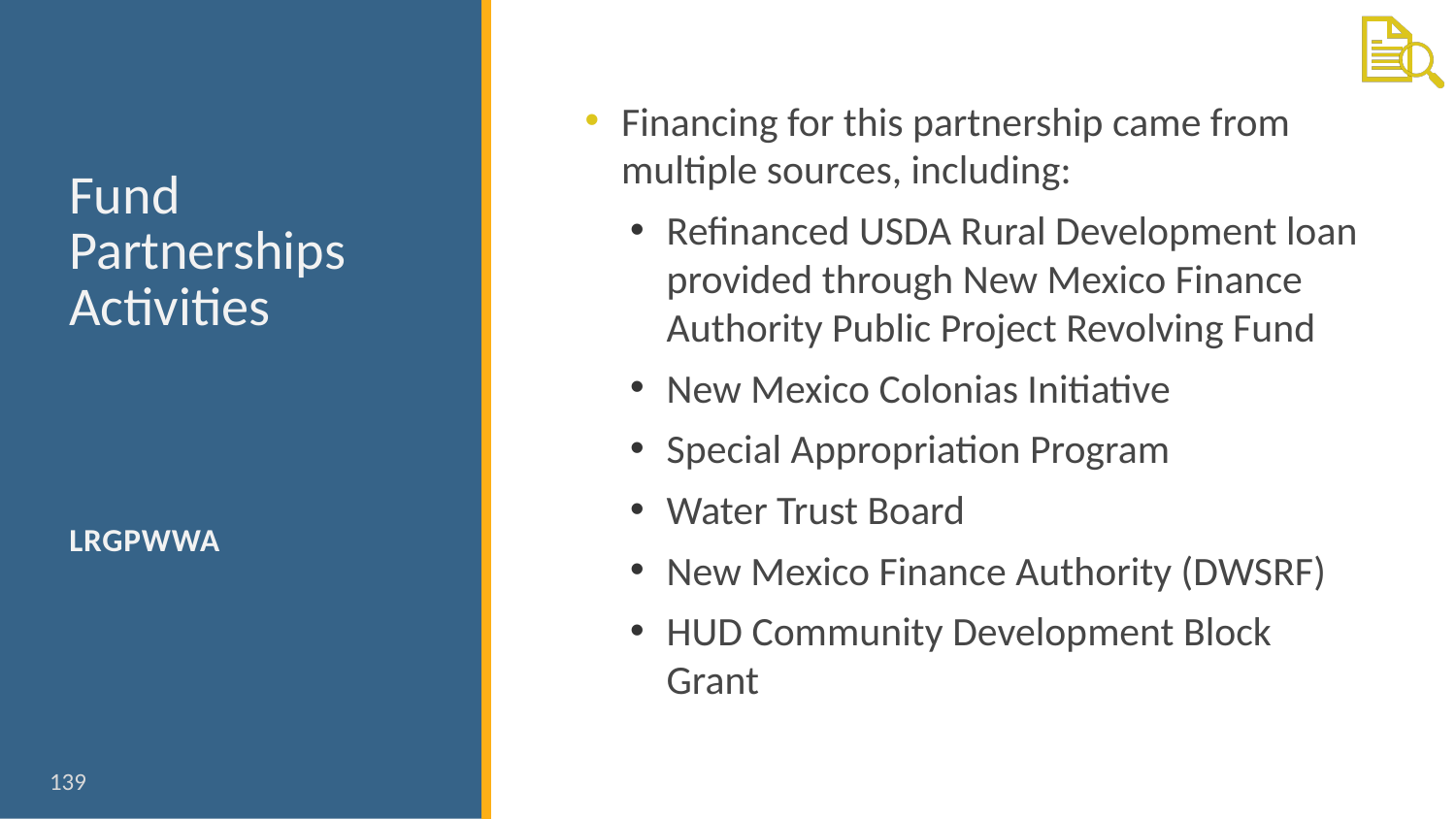

# Fund Partnerships Activities
Financing for this partnership came from multiple sources, including:
Refinanced USDA Rural Development loan provided through New Mexico Finance Authority Public Project Revolving Fund
New Mexico Colonias Initiative
Special Appropriation Program
Water Trust Board
New Mexico Finance Authority (DWSRF)
HUD Community Development Block Grant

LRGPWWA
139